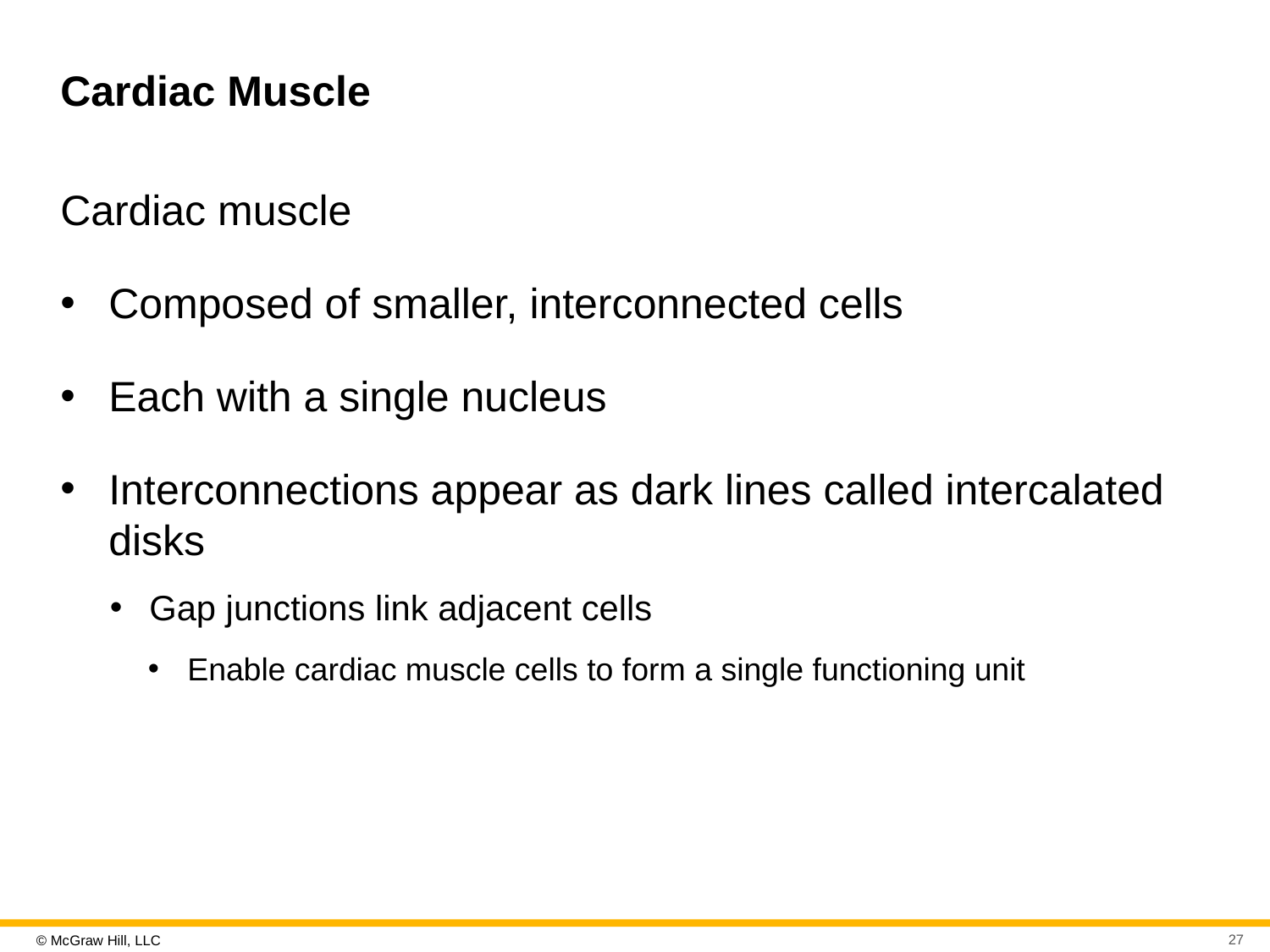

# Cardiac Muscle
Cardiac muscle
Composed of smaller, interconnected cells
Each with a single nucleus
Interconnections appear as dark lines called intercalated disks
Gap junctions link adjacent cells
Enable cardiac muscle cells to form a single functioning unit
27